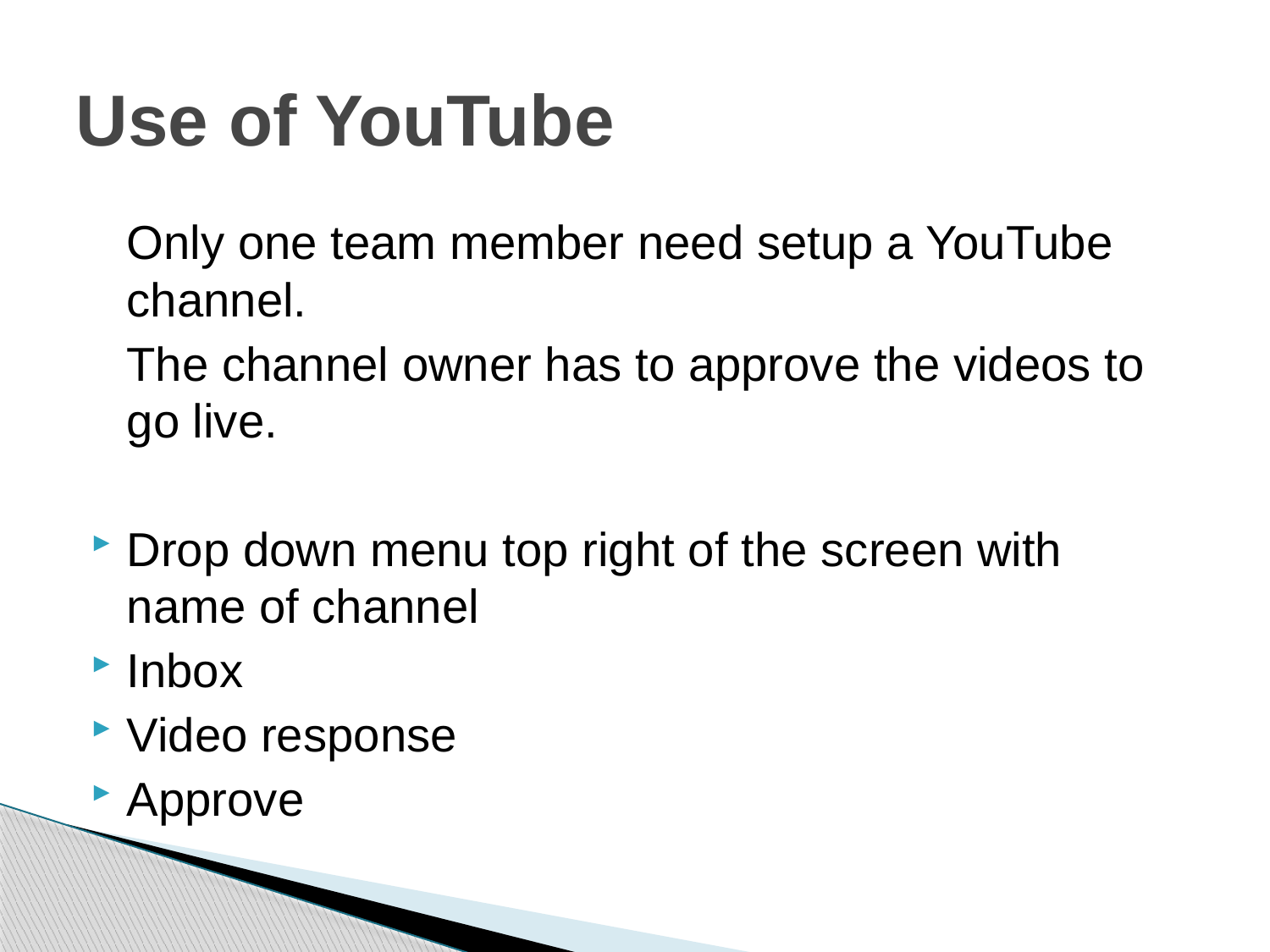

# Use of YouTube
	Only one team member need setup a YouTube channel.
	The channel owner has to approve the videos to go live.

Drop down menu top right of the screen with name of channel
Inbox
Video response
Approve